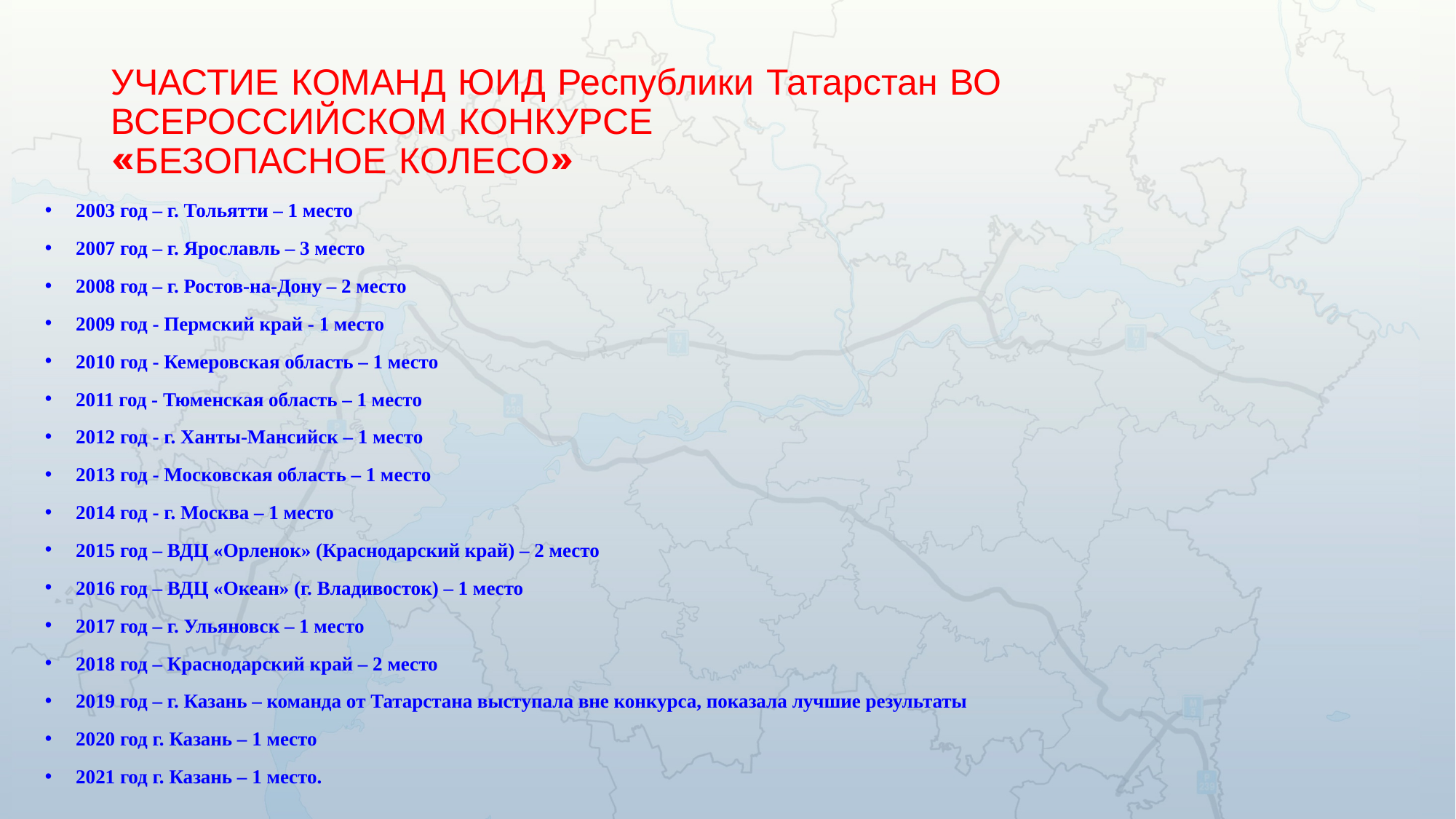

# УЧАСТИЕ КОМАНД ЮИД Республики Татарстан ВО ВСЕРОССИЙСКОМ КОНКУРСЕ «БЕЗОПАСНОЕ КОЛЕСО»
2003 год – г. Тольятти – 1 место
2007 год – г. Ярославль – 3 место
2008 год – г. Ростов-на-Дону – 2 место
2009 год - Пермский край - 1 место
2010 год - Кемеровская область – 1 место
2011 год - Тюменская область – 1 место
2012 год - г. Ханты-Мансийск – 1 место
2013 год - Московская область – 1 место
2014 год - г. Москва – 1 место
2015 год – ВДЦ «Орленок» (Краснодарский край) – 2 место
2016 год – ВДЦ «Океан» (г. Владивосток) – 1 место
2017 год – г. Ульяновск – 1 место
2018 год – Краснодарский край – 2 место
2019 год – г. Казань – команда от Татарстана выступала вне конкурса, показала лучшие результаты
2020 год г. Казань – 1 место
2021 год г. Казань – 1 место.